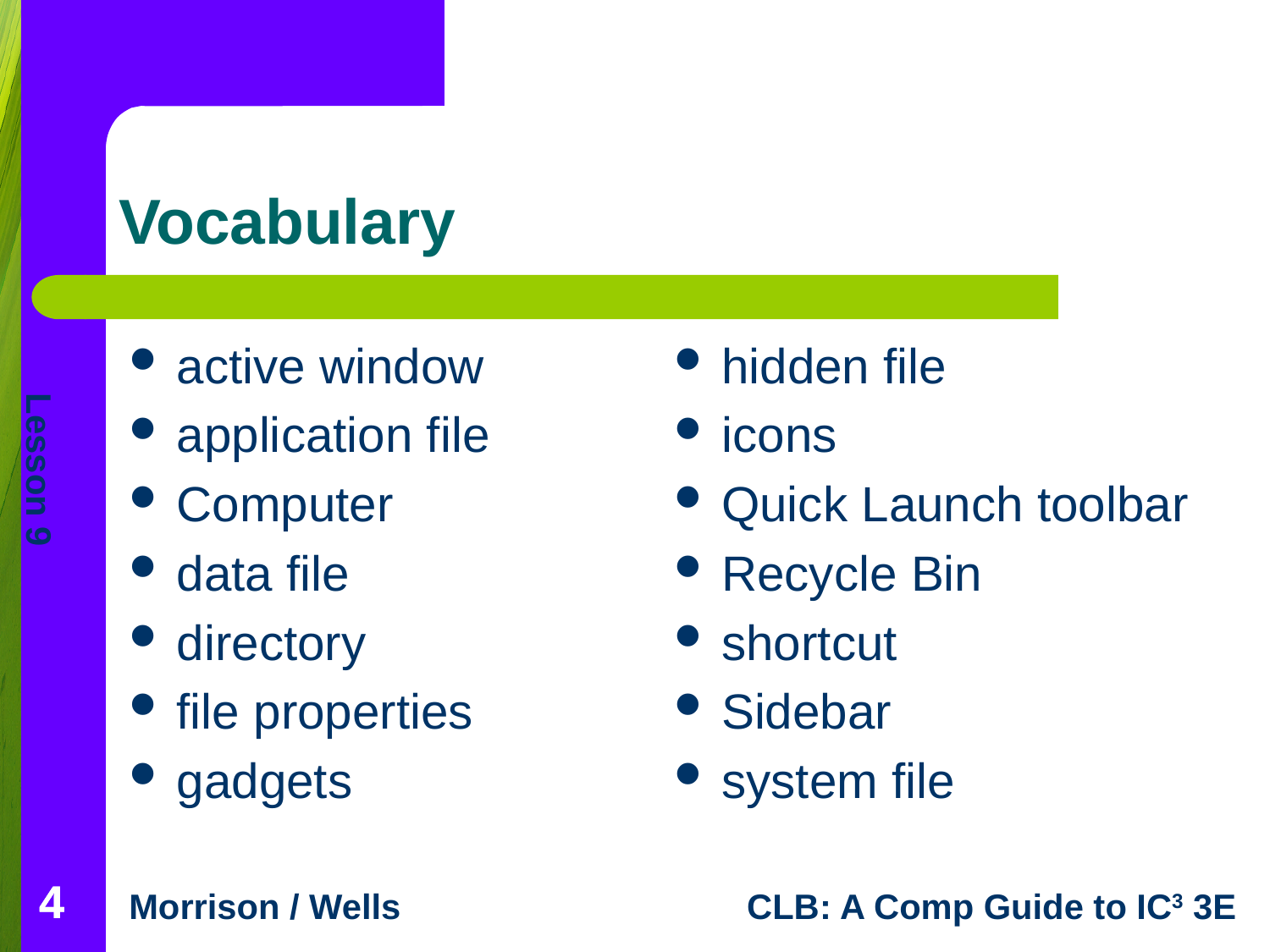

# Vocabulary
active window
application file
Computer
data file
directory
file properties
gadgets
hidden file
icons
Quick Launch toolbar
Recycle Bin
shortcut
Sidebar
system file
4
4
4